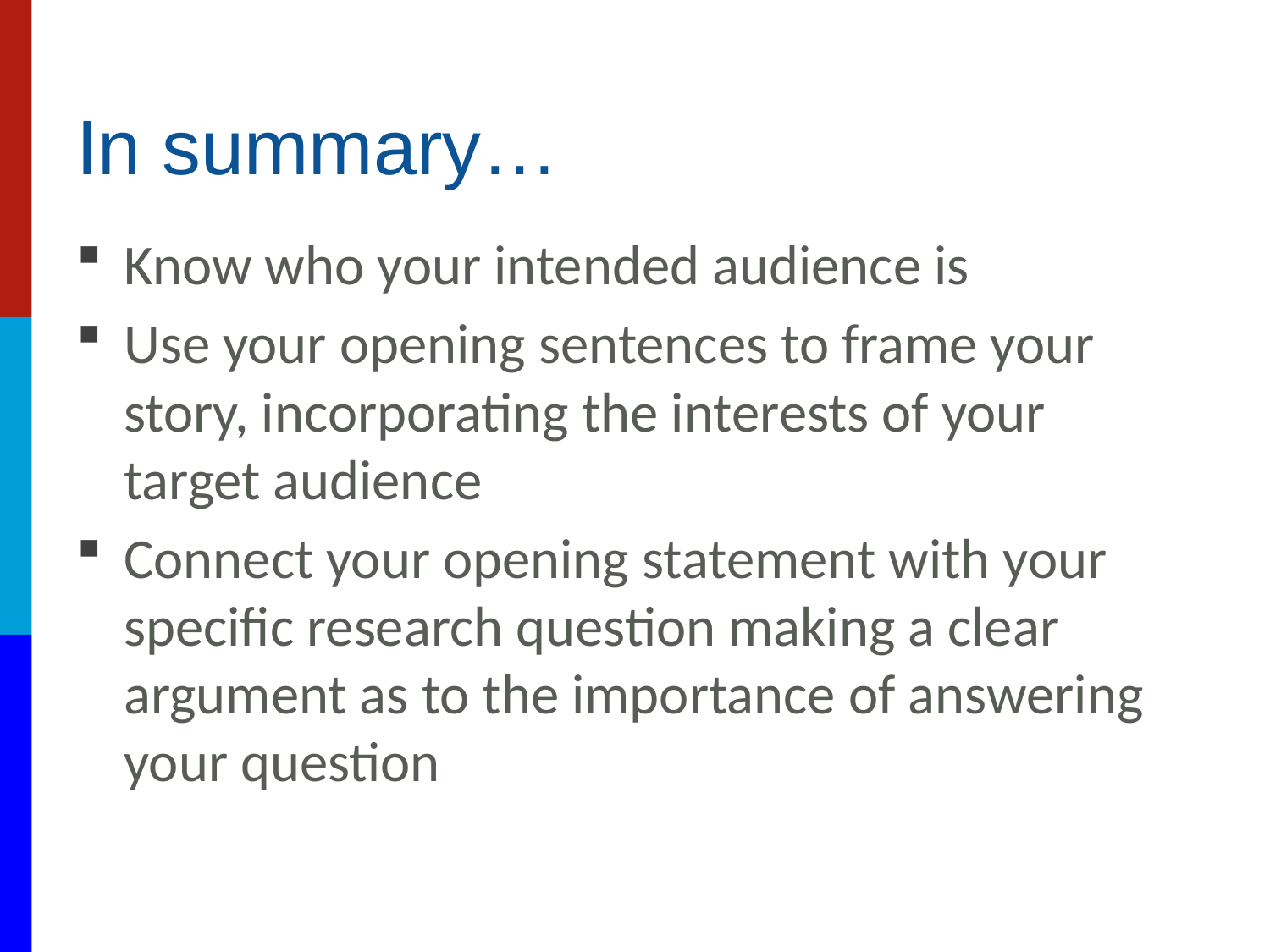

# In summary…
Know who your intended audience is
Use your opening sentences to frame your story, incorporating the interests of your target audience
Connect your opening statement with your specific research question making a clear argument as to the importance of answering your question